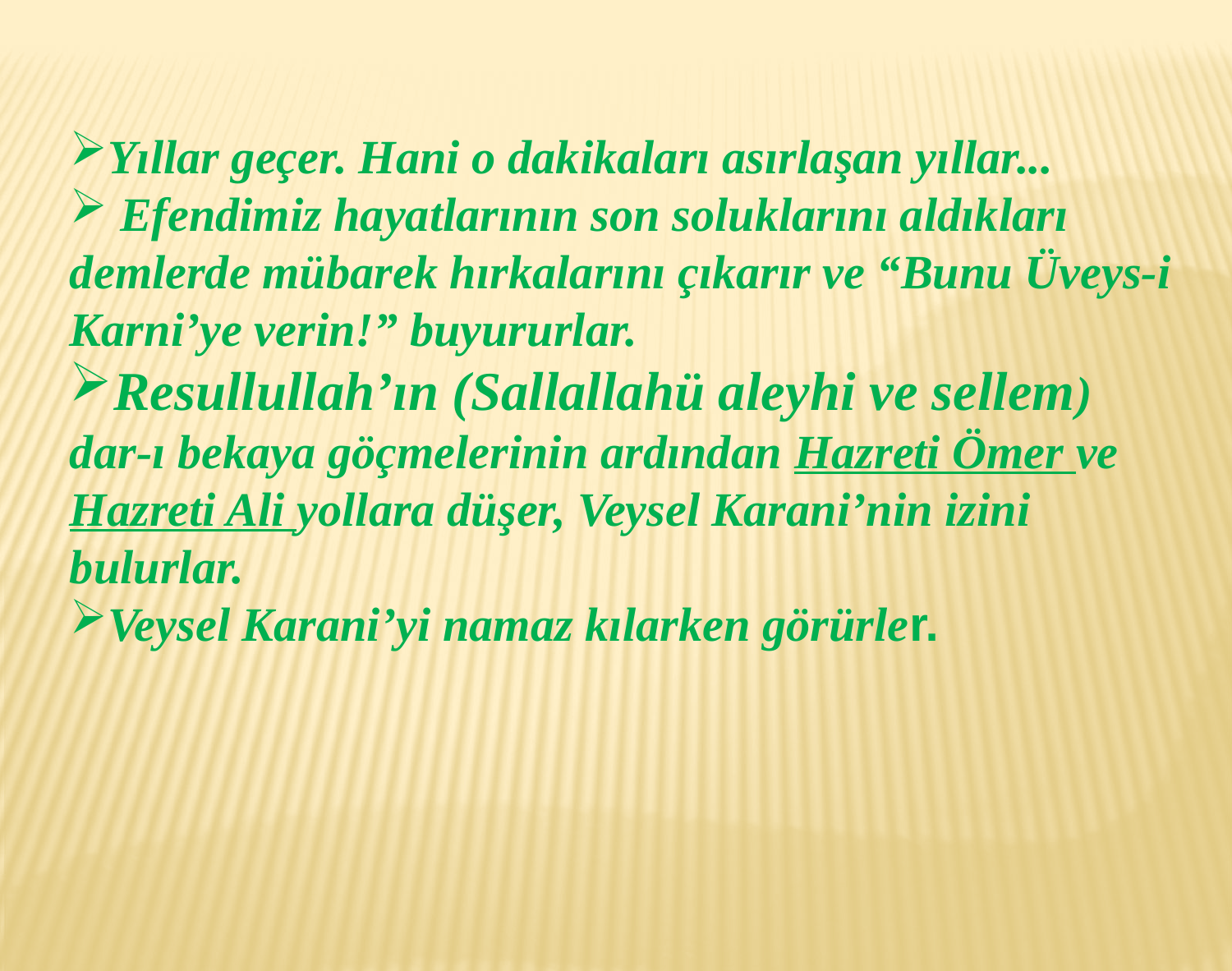

Yıllar geçer. Hani o dakikaları asırlaşan yıllar...
 Efendimiz hayatlarının son soluklarını aldıkları demlerde mübarek hırkalarını çıkarır ve “Bunu Üveys-i Karni’ye verin!” buyururlar.
Resullullah’ın (Sallallahü aleyhi ve sellem) dar-ı bekaya göçmelerinin ardından Hazreti Ömer ve Hazreti Ali yollara düşer, Veysel Karani’nin izini bulurlar.
Veysel Karani’yi namaz kılarken görürler.